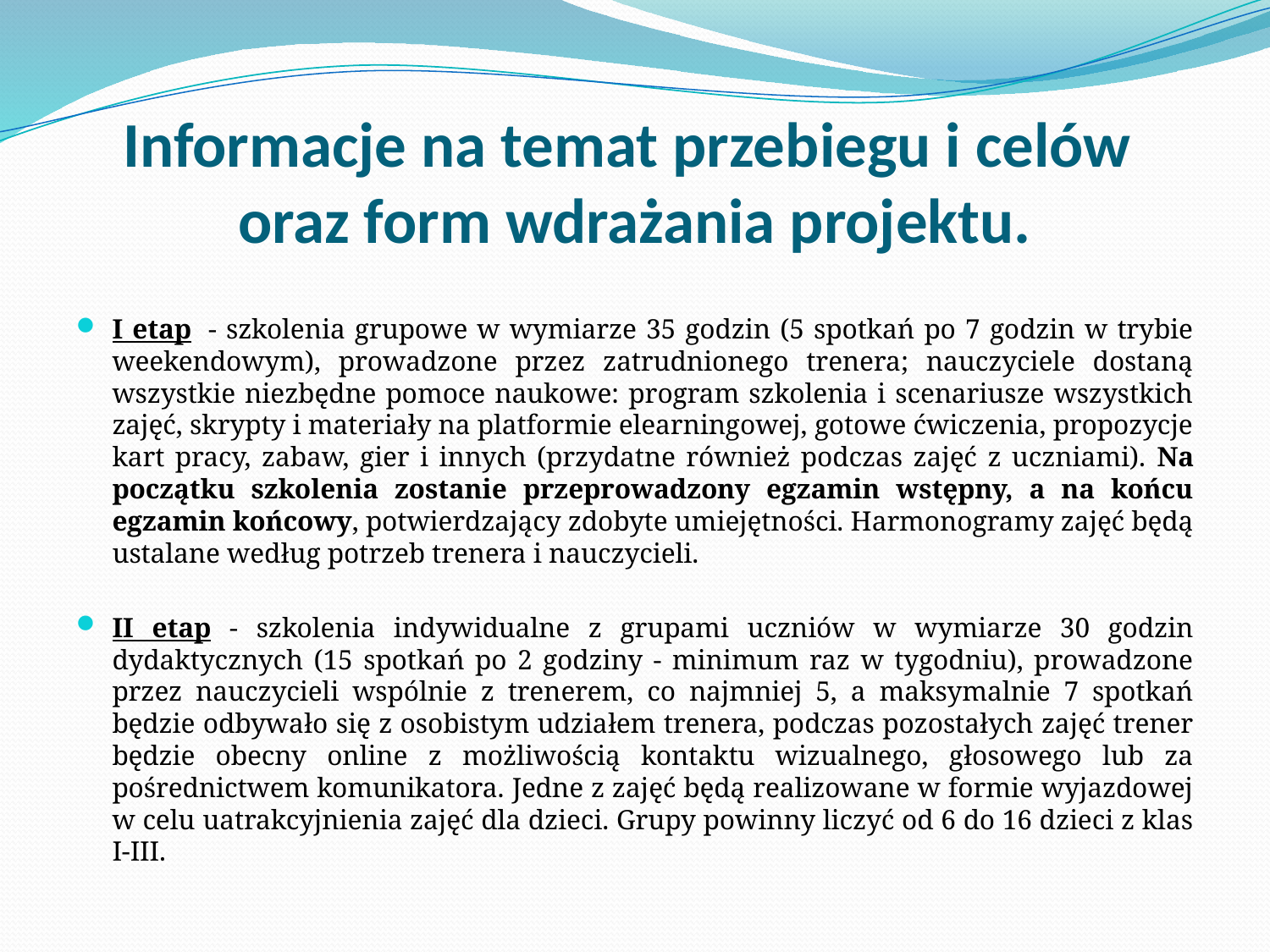

# Informacje na temat przebiegu i celów oraz form wdrażania projektu.

I etap  - szkolenia grupowe w wymiarze 35 godzin (5 spotkań po 7 godzin w trybie weekendowym), prowadzone przez zatrudnionego trenera; nauczyciele dostaną wszystkie niezbędne pomoce naukowe: program szkolenia i scenariusze wszystkich zajęć, skrypty i materiały na platformie elearningowej, gotowe ćwiczenia, propozycje kart pracy, zabaw, gier i innych (przydatne również podczas zajęć z uczniami). Na początku szkolenia zostanie przeprowadzony egzamin wstępny, a na końcu egzamin końcowy, potwierdzający zdobyte umiejętności. Harmonogramy zajęć będą ustalane według potrzeb trenera i nauczycieli.

II etap - szkolenia indywidualne z grupami uczniów w wymiarze 30 godzin dydaktycznych (15 spotkań po 2 godziny - minimum raz w tygodniu), prowadzone przez nauczycieli wspólnie z trenerem, co najmniej 5, a maksymalnie 7 spotkań będzie odbywało się z osobistym udziałem trenera, podczas pozostałych zajęć trener będzie obecny online z możliwością kontaktu wizualnego, głosowego lub za pośrednictwem komunikatora. Jedne z zajęć będą realizowane w formie wyjazdowej w celu uatrakcyjnienia zajęć dla dzieci. Grupy powinny liczyć od 6 do 16 dzieci z klas I-III.